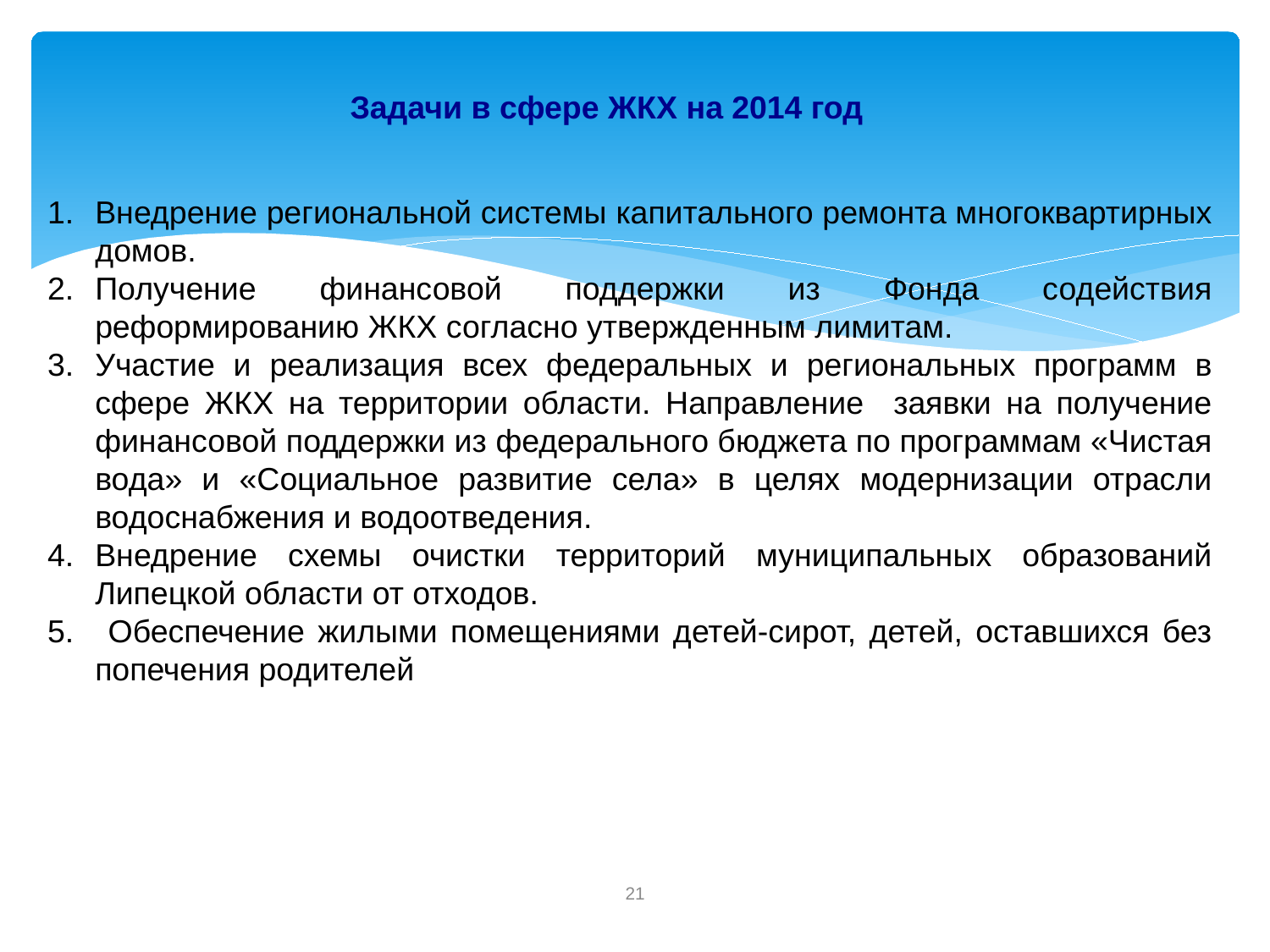

Задачи в сфере ЖКХ на 2014 год
Внедрение региональной системы капитального ремонта многоквартирных домов.
Получение финансовой поддержки из Фонда содействия реформированию ЖКХ согласно утвержденным лимитам.
Участие и реализация всех федеральных и региональных программ в сфере ЖКХ на территории области. Направление  заявки на получение финансовой поддержки из федерального бюджета по программам «Чистая вода» и «Социальное развитие села» в целях модернизации отрасли водоснабжения и водоотведения.
Внедрение схемы очистки территорий муниципальных образований Липецкой области от отходов.
 Обеспечение жилыми помещениями детей-сирот, детей, оставшихся без попечения родителей

21